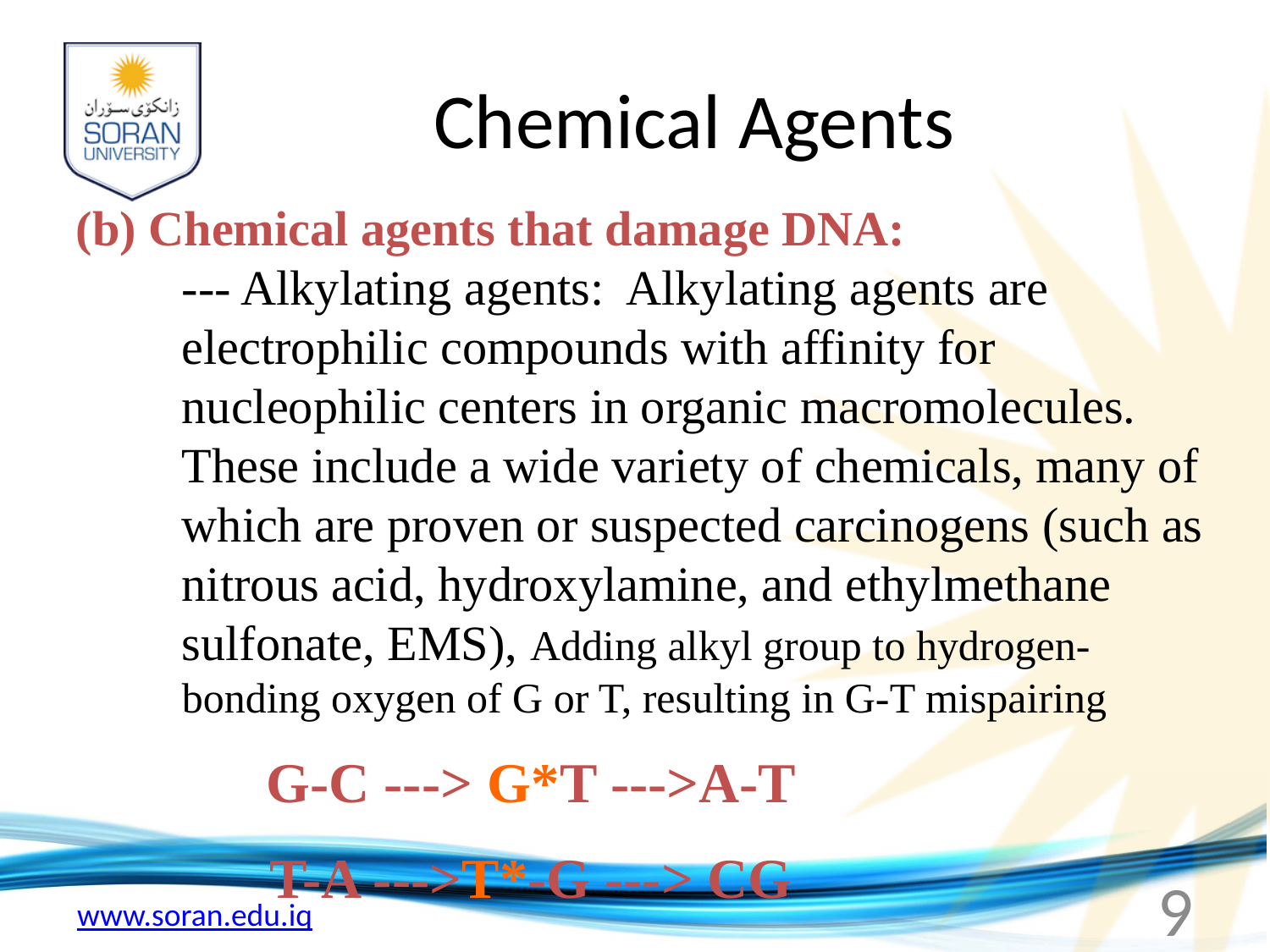

# Chemical Agents
(b) Chemical agents that damage DNA:
	--- Alkylating agents:  Alkylating agents are electrophilic compounds with affinity for nucleophilic centers in organic macromolecules.  These include a wide variety of chemicals, many of which are proven or suspected carcinogens (such as nitrous acid, hydroxylamine, and ethylmethane sulfonate, EMS), Adding alkyl group to hydrogen-bonding oxygen of G or T, resulting in G-T mispairing
G-C ---> G*T --->A-T
T-A --->T*-G ---> CG
9